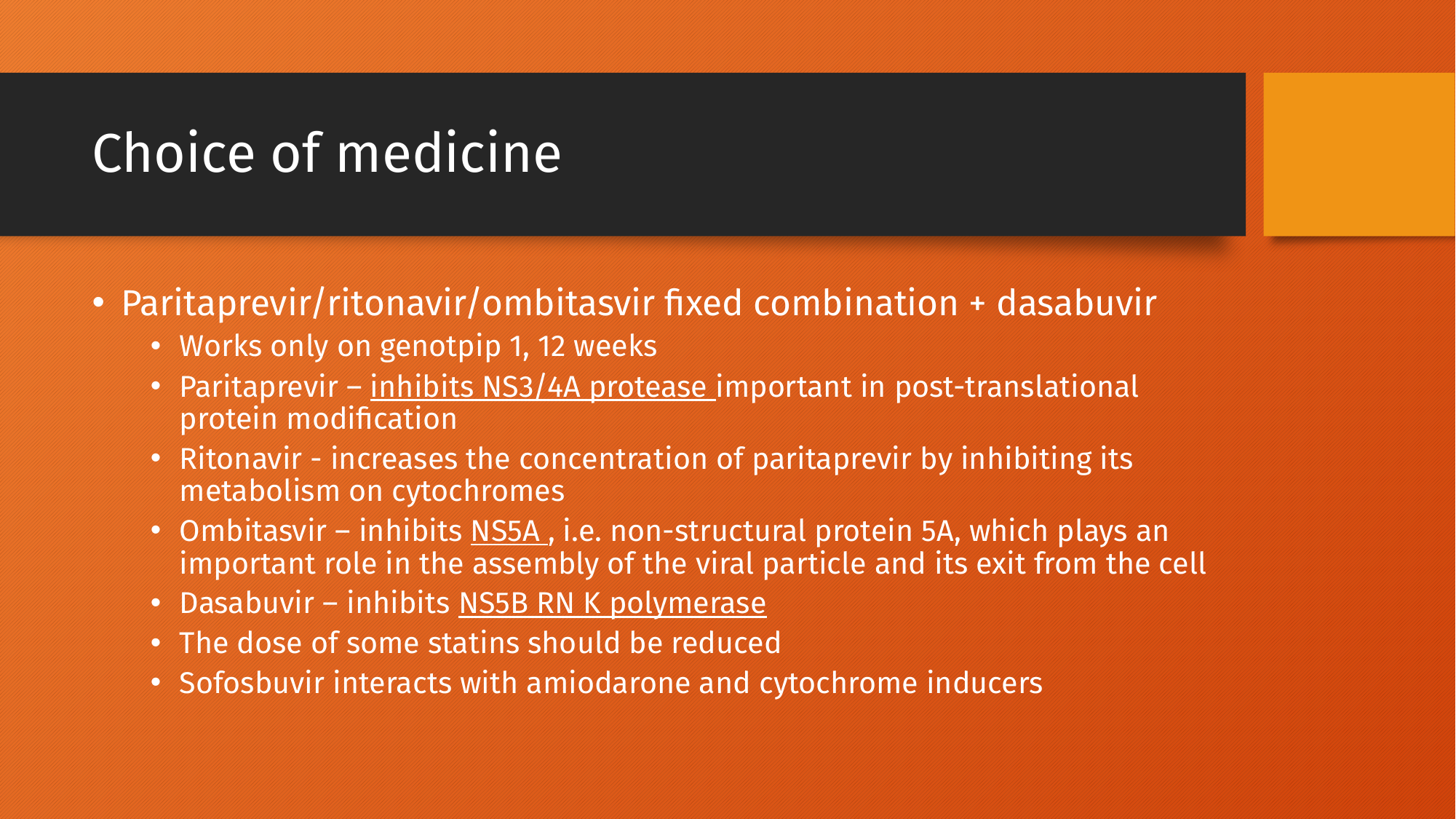

# Choice of medicine
Paritaprevir/ritonavir/ombitasvir fixed combination + dasabuvir
Works only on genotpip 1, 12 weeks
Paritaprevir – inhibits NS3/4A protease important in post-translational protein modification
Ritonavir - increases the concentration of paritaprevir by inhibiting its metabolism on cytochromes
Ombitasvir – inhibits NS5A , i.e. non-structural protein 5A, which plays an important role in the assembly of the viral particle and its exit from the cell
Dasabuvir – inhibits NS5B RN K polymerase
The dose of some statins should be reduced
Sofosbuvir interacts with amiodarone and cytochrome inducers